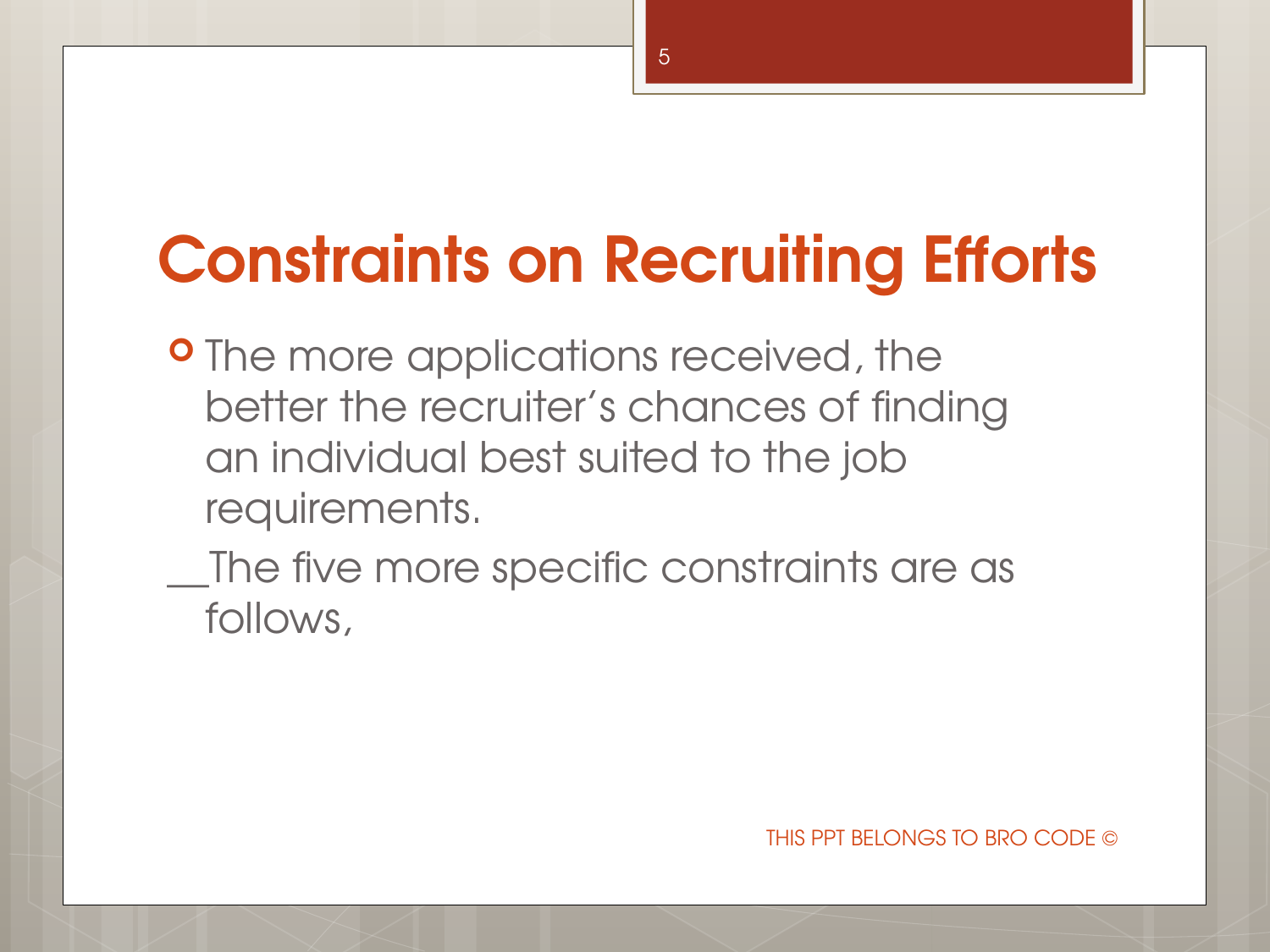

5
# Constraints on Recruiting Efforts
The more applications received, the better the recruiter’s chances of finding an individual best suited to the job requirements.
__The five more specific constraints are as follows,
THIS PPT BELONGS TO BRO CODE ©